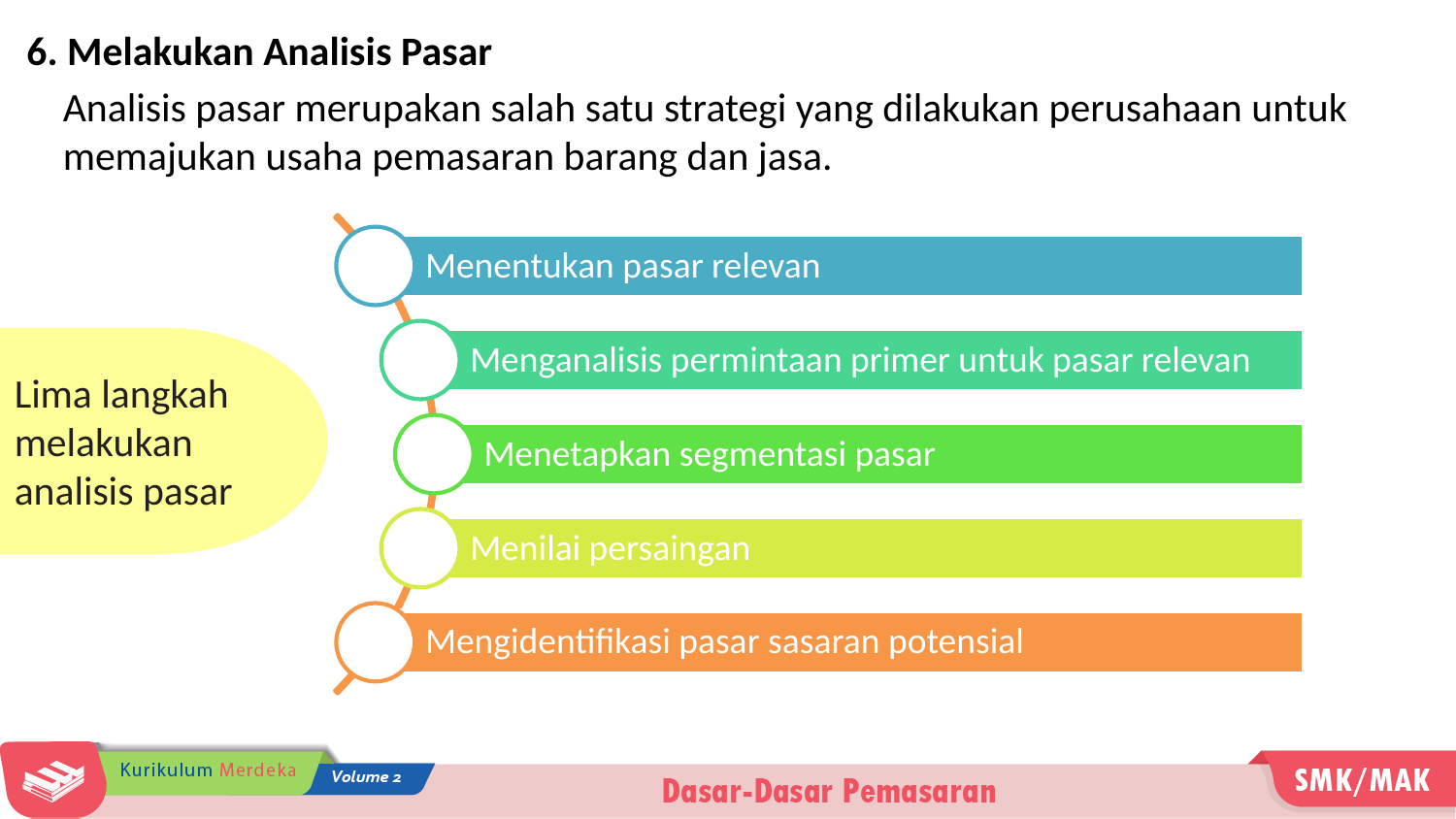

6. Melakukan Analisis Pasar
Analisis pasar merupakan salah satu strategi yang dilakukan perusahaan untuk memajukan usaha pemasaran barang dan jasa.
Menentukan pasar relevan
Menganalisis permintaan primer untuk pasar relevan
Menetapkan segmentasi pasar
Menilai persaingan
Mengidentifikasi pasar sasaran potensial
Lima langkah melakukan analisis pasar